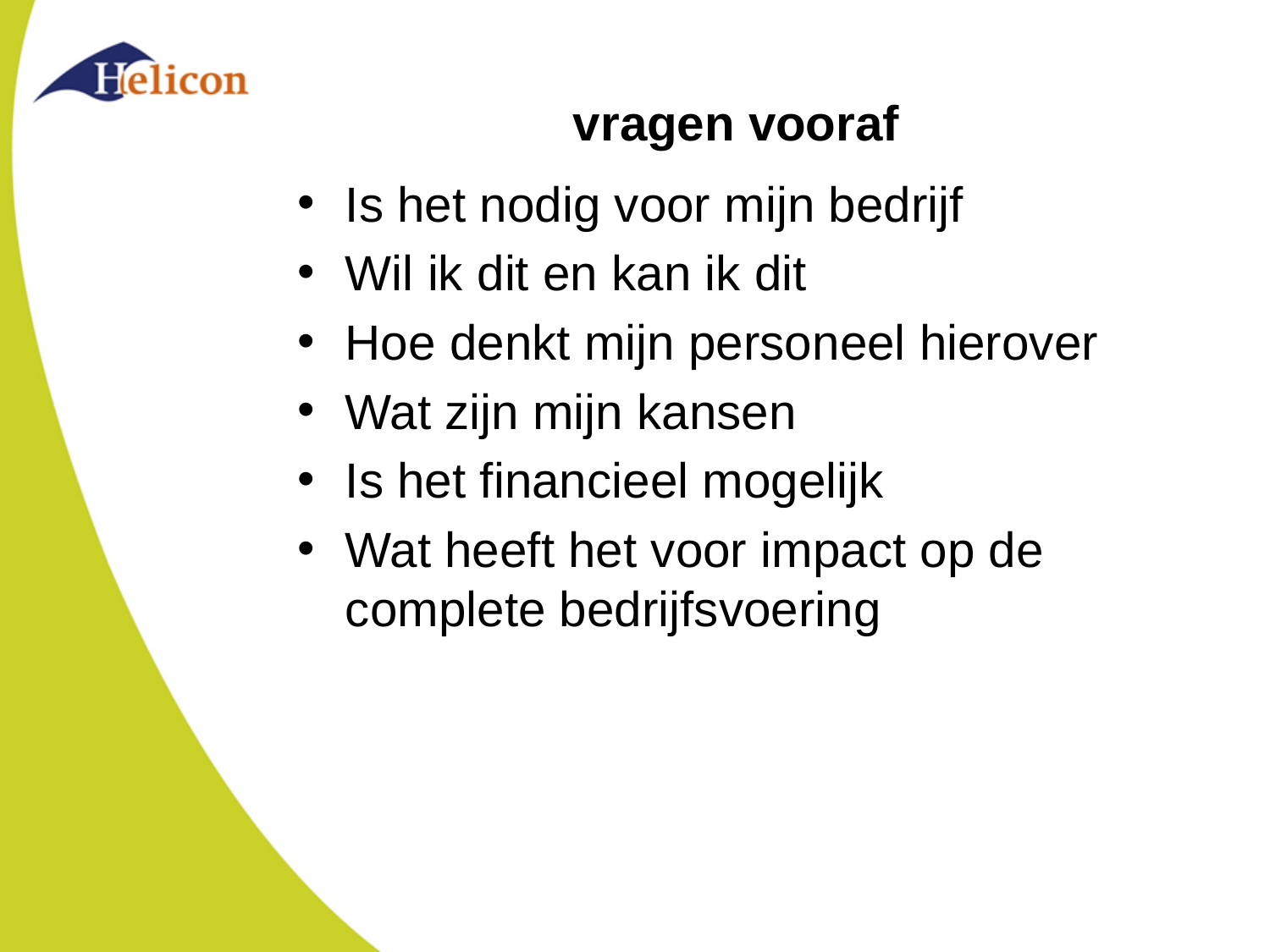

# vragen vooraf
Is het nodig voor mijn bedrijf
Wil ik dit en kan ik dit
Hoe denkt mijn personeel hierover
Wat zijn mijn kansen
Is het financieel mogelijk
Wat heeft het voor impact op de complete bedrijfsvoering